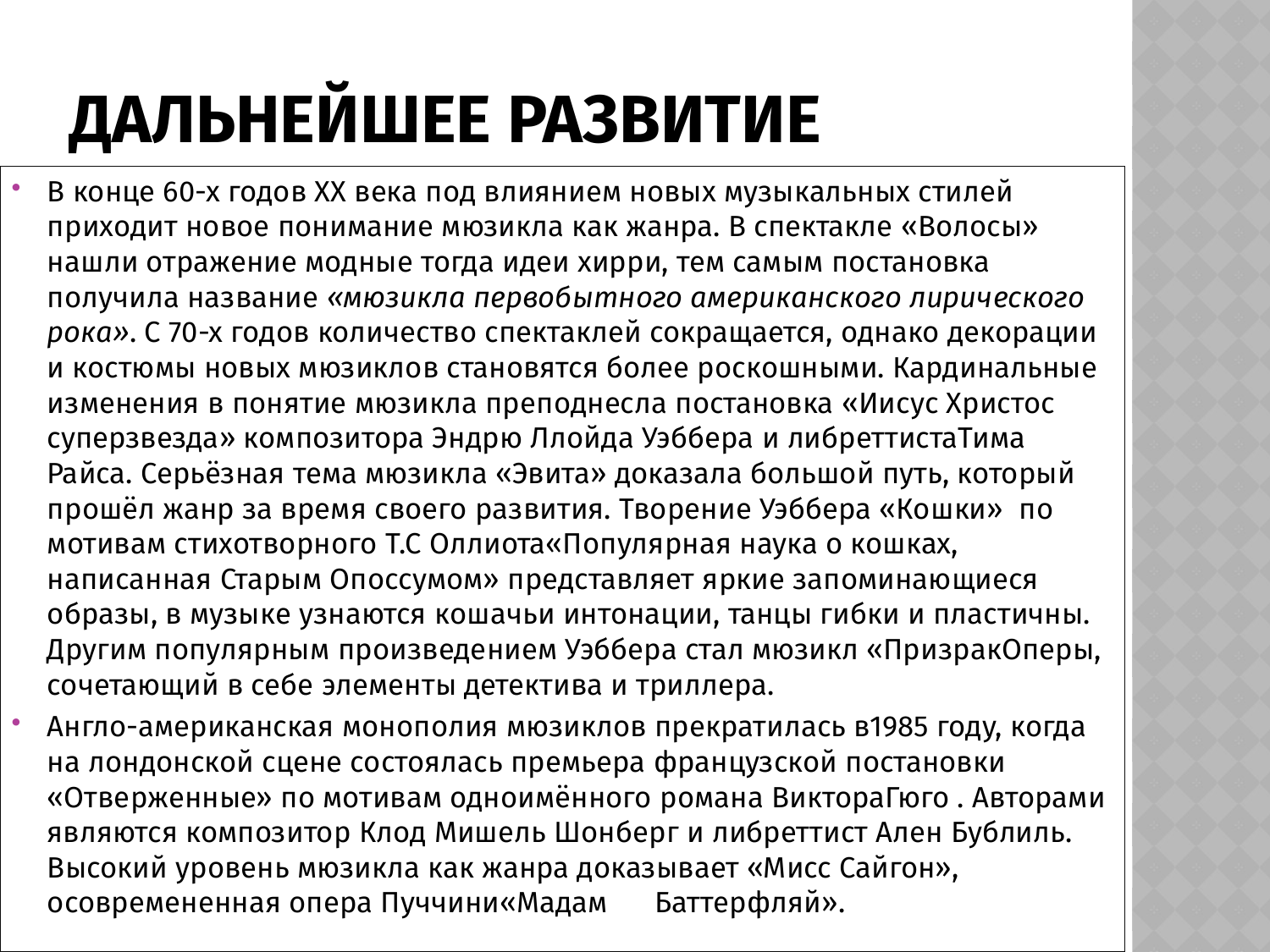

# Дальнейшее развитие
В конце 60-х годов XX века под влиянием новых музыкальных стилей приходит новое понимание мюзикла как жанра. В спектакле «Волосы» нашли отражение модные тогда идеи хирри, тем самым постановка получила название «мюзикла первобытного американского лирического рока». С 70-х годов количество спектаклей сокращается, однако декорации и костюмы новых мюзиклов становятся более роскошными. Кардинальные изменения в понятие мюзикла преподнесла постановка «Иисус Христос суперзвезда» композитора Эндрю Ллойда Уэббера и либреттистаТима Райса. Серьёзная тема мюзикла «Эвита» доказала большой путь, который прошёл жанр за время своего развития. Творение Уэббера «Кошки»  по мотивам стихотворного Т.С Оллиота«Популярная наука о кошках, написанная Старым Опоссумом» представляет яркие запоминающиеся образы, в музыке узнаются кошачьи интонации, танцы гибки и пластичны. Другим популярным произведением Уэббера стал мюзикл «ПризракОперы, сочетающий в себе элементы детектива и триллера.
Англо-американская монополия мюзиклов прекратилась в1985 году, когда на лондонской сцене состоялась премьера французской постановки «Отверженные» по мотивам одноимённого романа ВиктораГюго . Авторами являются композитор Клод Мишель Шонберг и либреттист Ален Бублиль. Высокий уровень мюзикла как жанра доказывает «Мисс Сайгон», осовремененная опера Пуччини«Мадам      Баттерфляй».